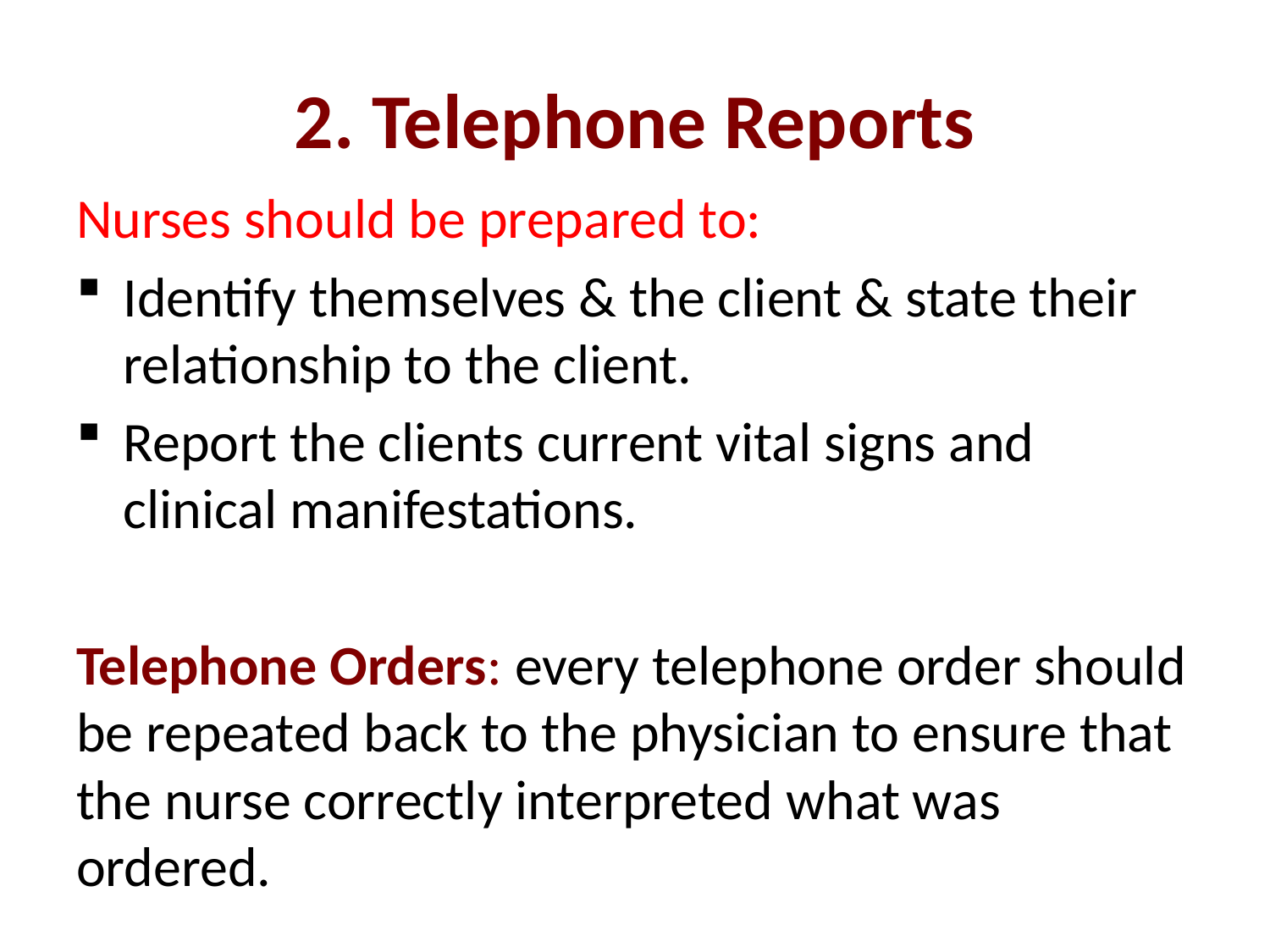

# 2. Telephone Reports
Nurses should be prepared to:
Identify themselves & the client & state their relationship to the client.
Report the clients current vital signs and clinical manifestations.

Telephone Orders: every telephone order should be repeated back to the physician to ensure that the nurse correctly interpreted what was ordered.